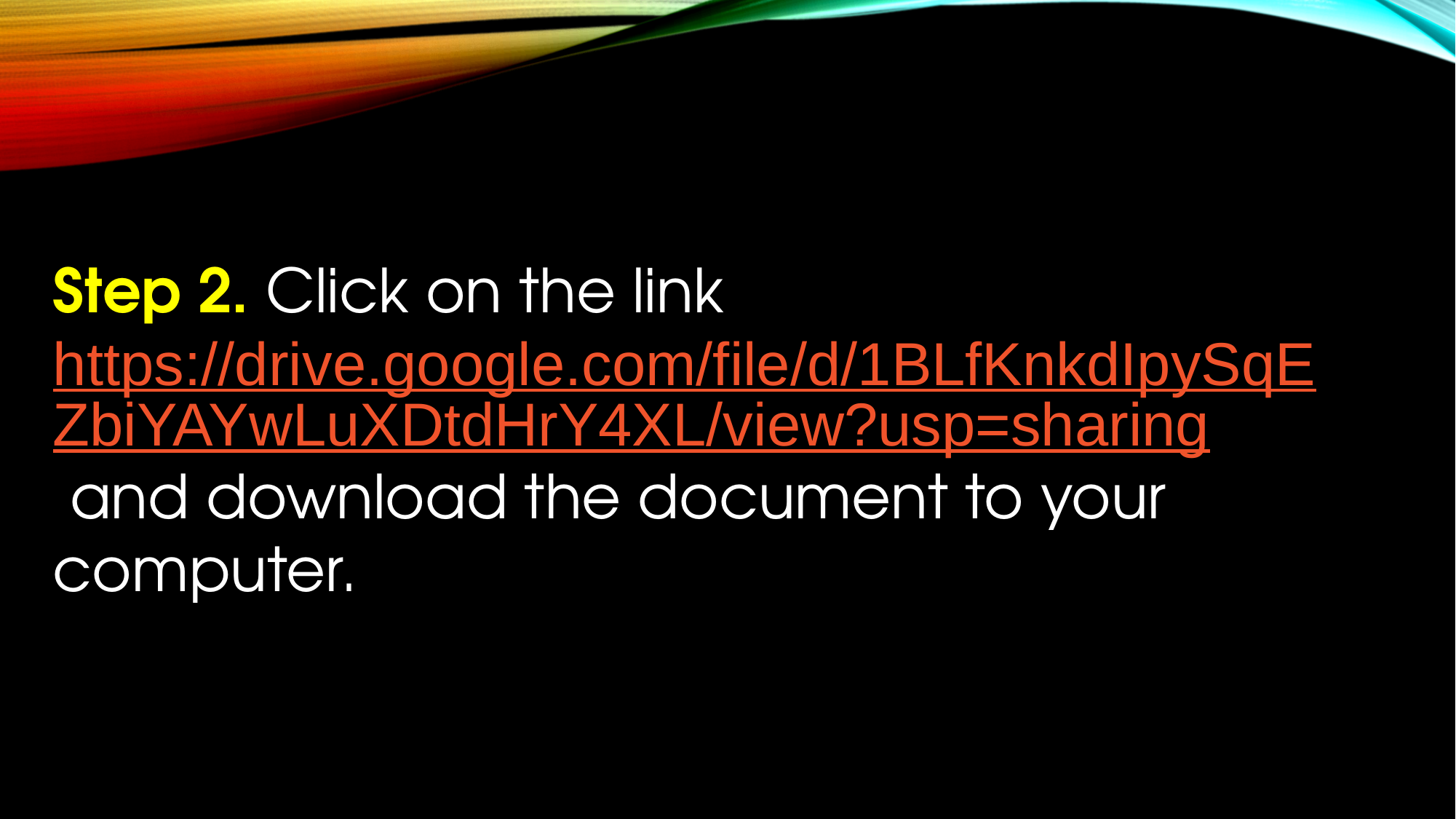

Step 2. Click on the link
https://drive.google.com/file/d/1BLfKnkdIpySqEZbiYAYwLuXDtdHrY4XL/view?usp=sharing and download the document to your computer.